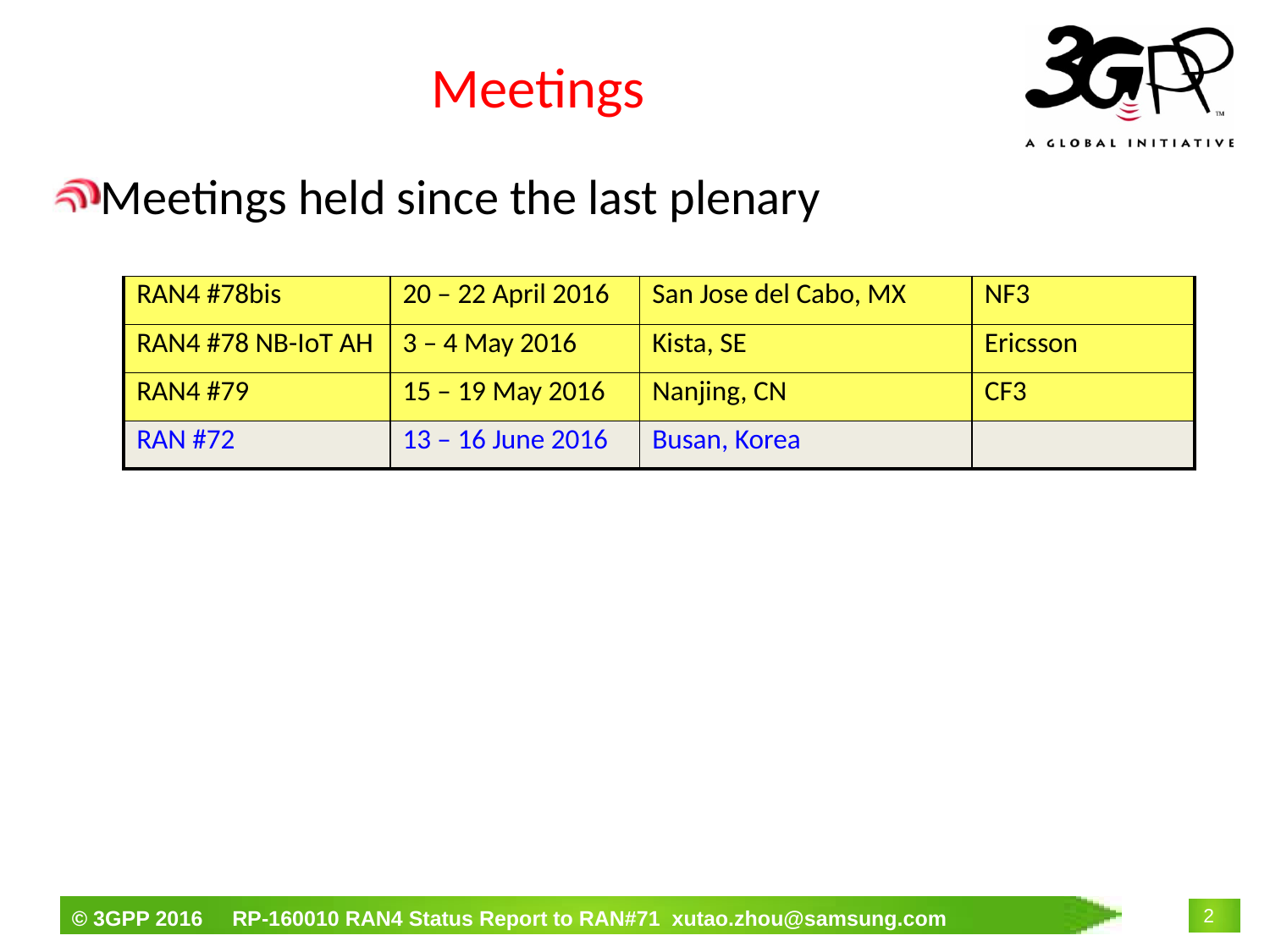

# Meetings
Meetings held since the last plenary

| RAN4 #78bis | 20 – 22 April 2016 | San Jose del Cabo, MX | NF3 |
| --- | --- | --- | --- |
| RAN4 #78 NB-IoT AH | 3 – 4 May 2016 | Kista, SE | Ericsson |
| RAN4 #79 | 15 – 19 May 2016 | Nanjing, CN | CF3 |
| RAN #72 | 13 – 16 June 2016 | Busan, Korea |  |